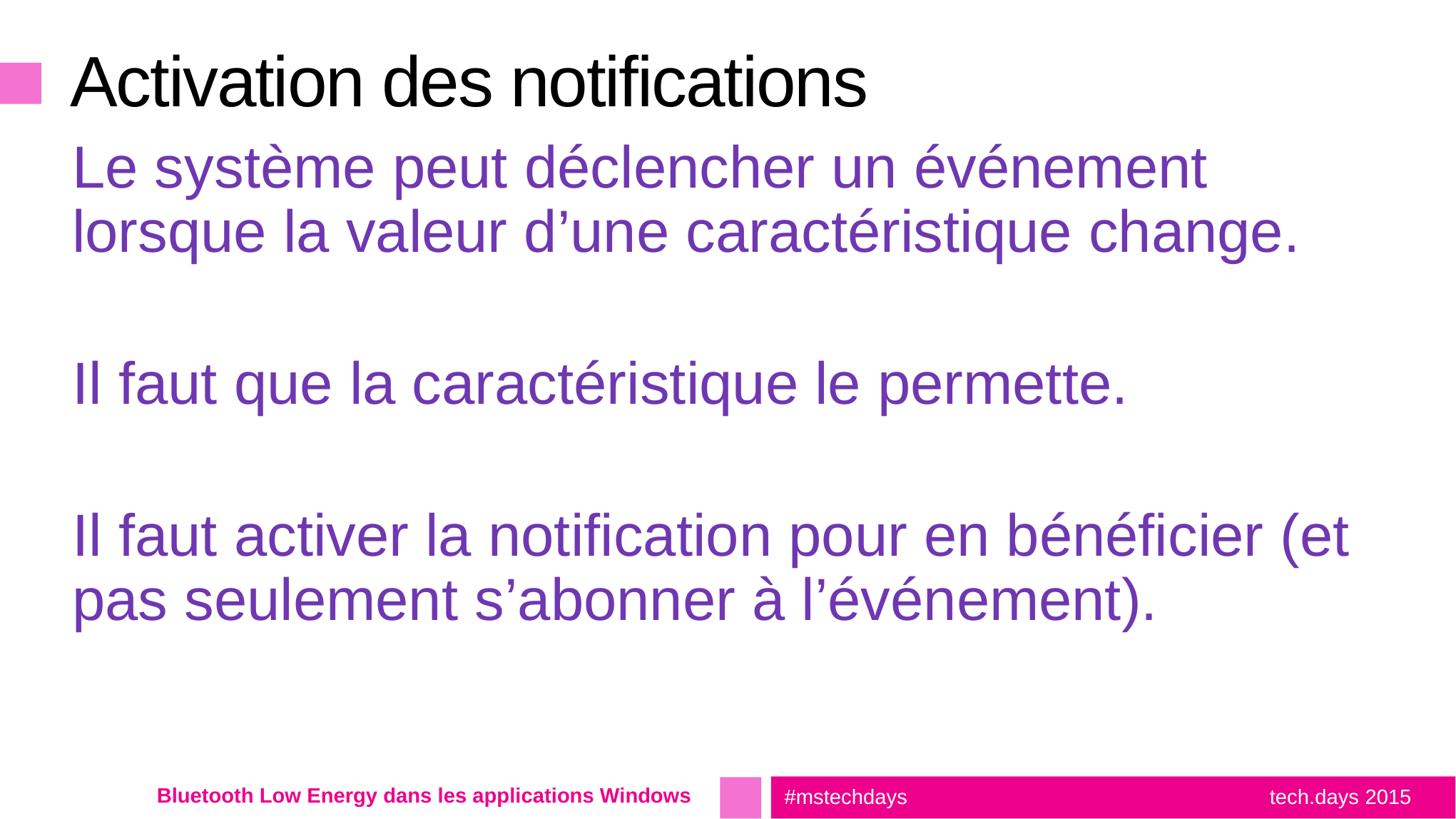

# Activation des notifications
Le système peut déclencher un événement lorsque la valeur d’une caractéristique change.

Il faut que la caractéristique le permette.

Il faut activer la notification pour en bénéficier (et pas seulement s’abonner à l’événement).

Bluetooth Low Energy dans les applications Windows